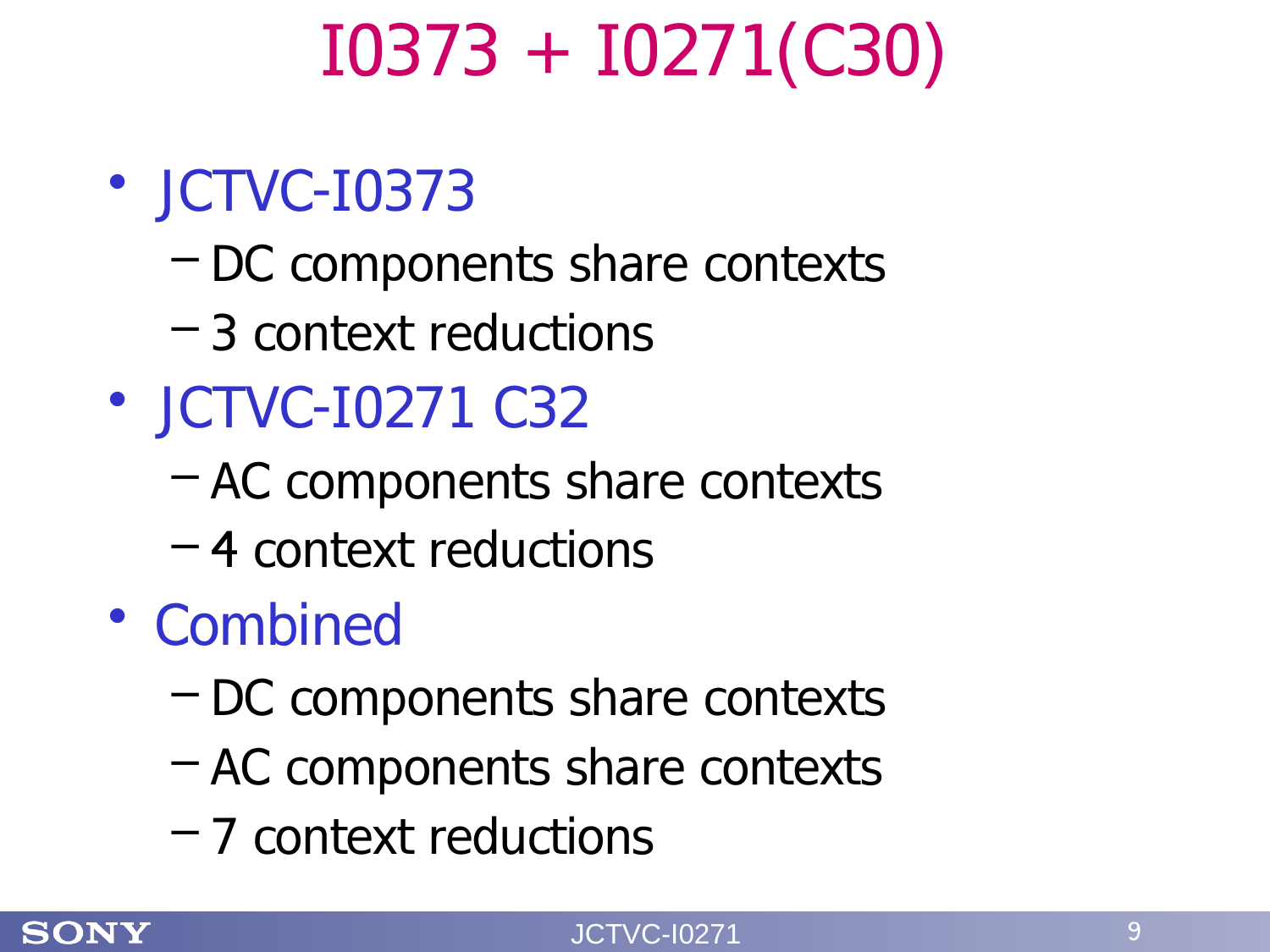

# I0373 + I0271(C30)
JCTVC-I0373
DC components share contexts
3 context reductions
JCTVC-I0271 C32
AC components share contexts
4 context reductions
Combined
DC components share contexts
AC components share contexts
7 context reductions

JCTVC-I0271
9